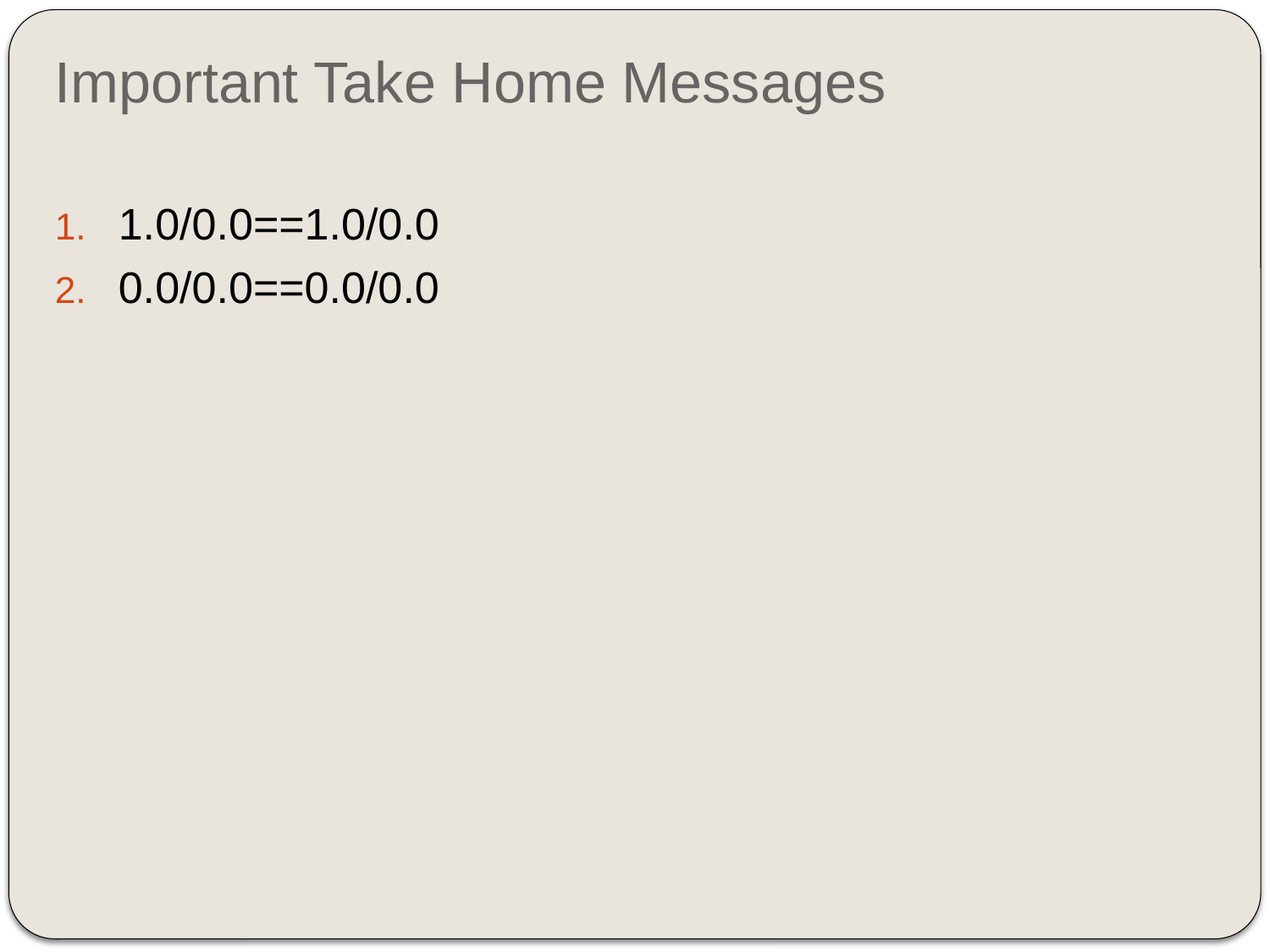

# Important Take Home Messages

1.0/0.0==1.0/0.0
0.0/0.0==0.0/0.0